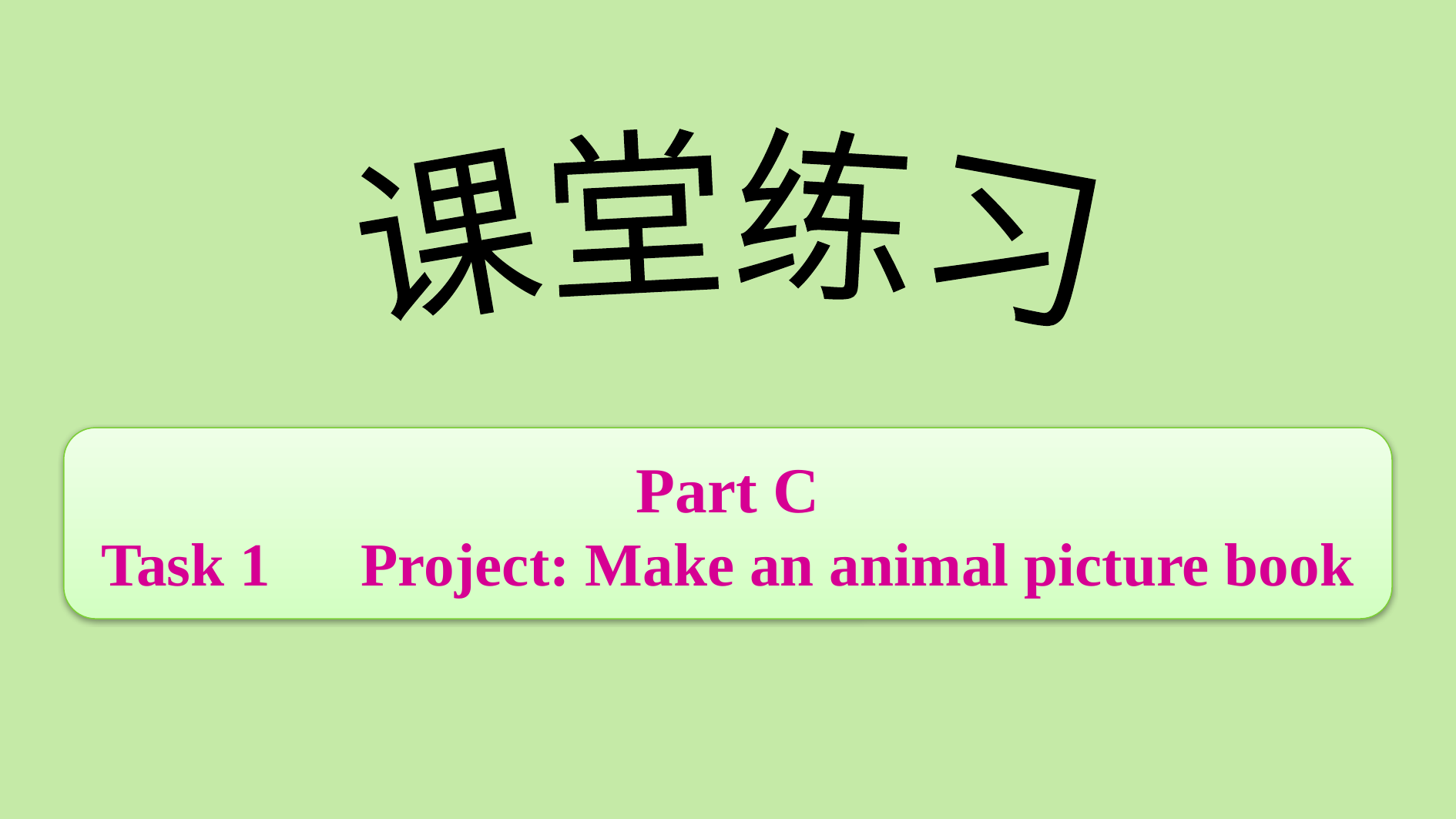

Part C
Task 1　Project: Make an animal picture book